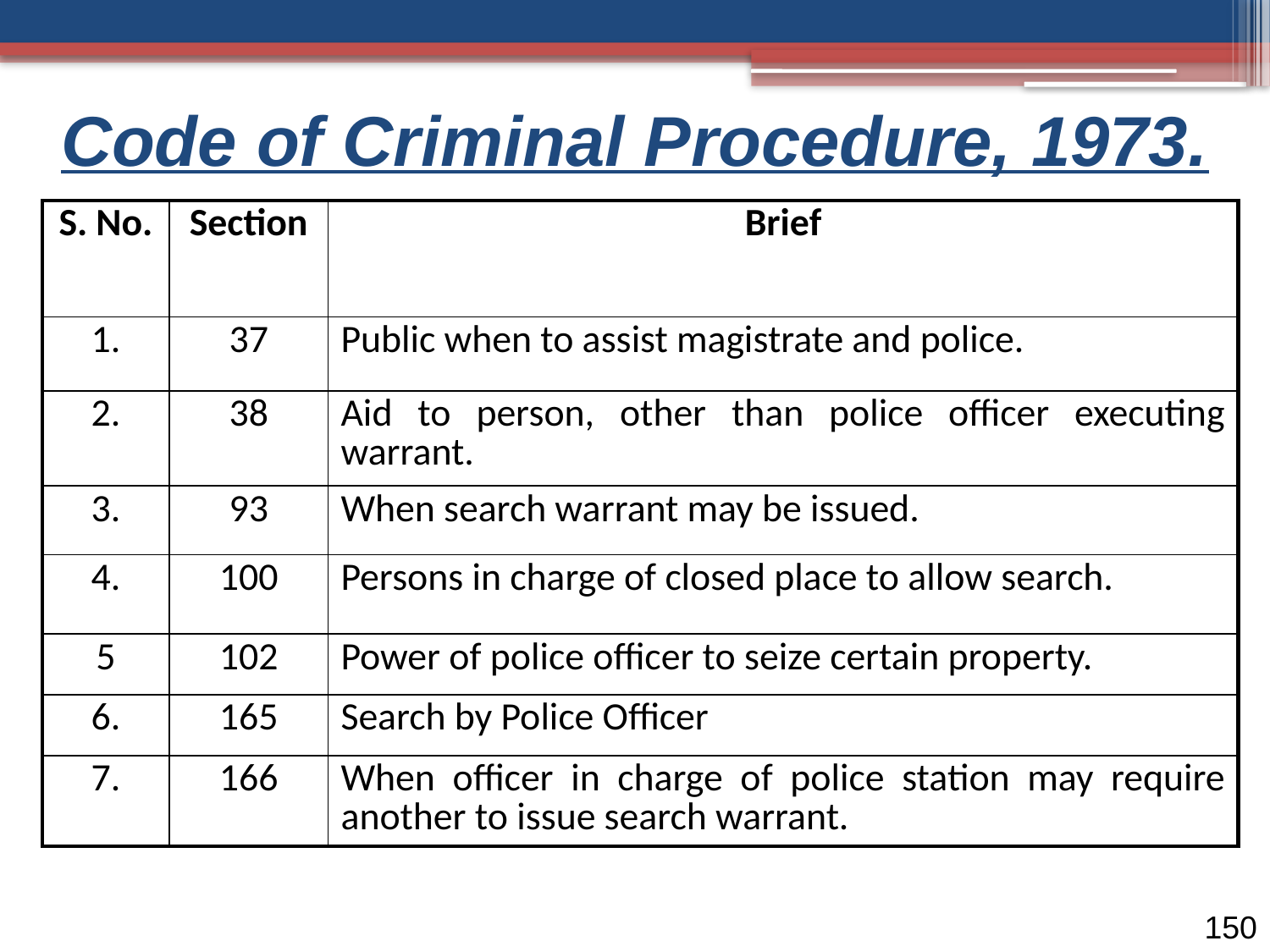

Code of Criminal Procedure, 1973.
| S. No. | Section | Brief |
| --- | --- | --- |
| 1. | 37 | Public when to assist magistrate and police. |
| 2. | 38 | Aid to person, other than police officer executing warrant. |
| 3. | 93 | When search warrant may be issued. |
| 4. | 100 | Persons in charge of closed place to allow search. |
| 5 | 102 | Power of police officer to seize certain property. |
| 6. | 165 | Search by Police Officer |
| 7. | 166 | When officer in charge of police station may require another to issue search warrant. |
150